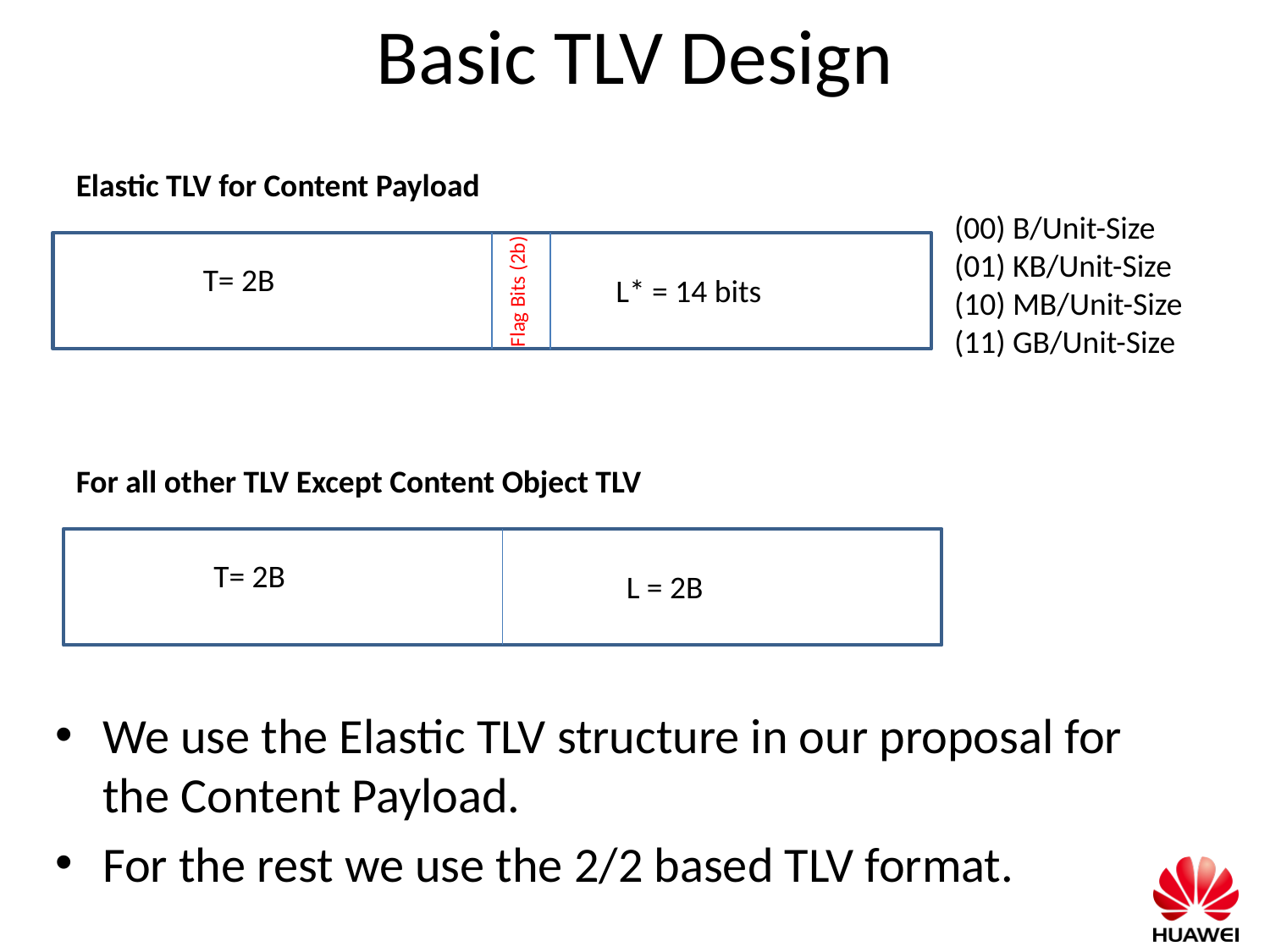

# Basic TLV Design
Elastic TLV for Content Payload
(00) B/Unit-Size
(01) KB/Unit-Size
(10) MB/Unit-Size
(11) GB/Unit-Size

T= 2B
L* = 14 bits
Flag Bits (2b)
For all other TLV Except Content Object TLV

T= 2B
L = 2B
We use the Elastic TLV structure in our proposal for the Content Payload.
For the rest we use the 2/2 based TLV format.